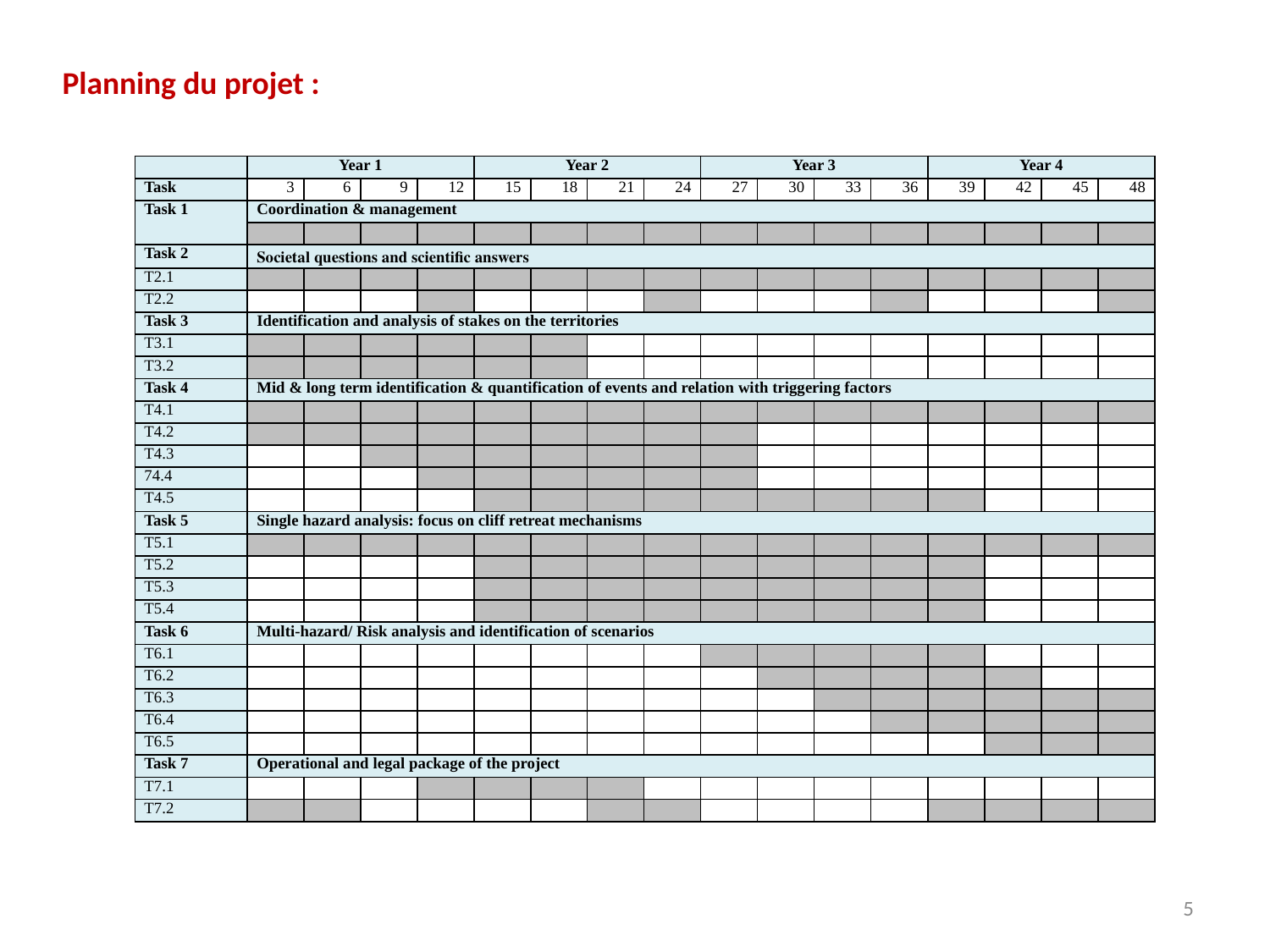

Planning du projet :
|  | Year 1 |  |  |  | Year 2 |  |  |  | Year 3 |  |  |  | Year 4 |  |  |  |
| --- | --- | --- | --- | --- | --- | --- | --- | --- | --- | --- | --- | --- | --- | --- | --- | --- |
| Task | 3 | 6 | 9 | 12 | 15 | 18 | 21 | 24 | 27 | 30 | 33 | 36 | 39 | 42 | 45 | 48 |
| Task 1 | Coordination & management |  |  |  |  |  |  |  |  |  |  |  |  |  |  |  |
|  |  |  |  |  |  |  |  |  |  |  |  |  |  |  |  |  |
| Task 2 | Societal questions and scientific answers |  |  |  |  |  |  |  |  |  |  |  |  |  |  |  |
| T2.1 |  |  |  |  |  |  |  |  |  |  |  |  |  |  |  |  |
| T2.2 |  |  |  |  |  |  |  |  |  |  |  |  |  |  |  |  |
| Task 3 | Identification and analysis of stakes on the territories |  |  |  |  |  |  |  |  |  |  |  |  |  |  |  |
| T3.1 |  |  |  |  |  |  |  |  |  |  |  |  |  |  |  |  |
| T3.2 |  |  |  |  |  |  |  |  |  |  |  |  |  |  |  |  |
| Task 4 | Mid & long term identification & quantification of events and relation with triggering factors |  |  |  |  |  |  |  |  |  |  |  |  |  |  |  |
| T4.1 |  |  |  |  |  |  |  |  |  |  |  |  |  |  |  |  |
| T4.2 |  |  |  |  |  |  |  |  |  |  |  |  |  |  |  |  |
| T4.3 |  |  |  |  |  |  |  |  |  |  |  |  |  |  |  |  |
| 74.4 |  |  |  |  |  |  |  |  |  |  |  |  |  |  |  |  |
| T4.5 |  |  |  |  |  |  |  |  |  |  |  |  |  |  |  |  |
| Task 5 | Single hazard analysis: focus on cliff retreat mechanisms |  |  |  |  |  |  |  |  |  |  |  |  |  |  |  |
| T5.1 |  |  |  |  |  |  |  |  |  |  |  |  |  |  |  |  |
| T5.2 |  |  |  |  |  |  |  |  |  |  |  |  |  |  |  |  |
| T5.3 |  |  |  |  |  |  |  |  |  |  |  |  |  |  |  |  |
| T5.4 |  |  |  |  |  |  |  |  |  |  |  |  |  |  |  |  |
| Task 6 | Multi-hazard/ Risk analysis and identification of scenarios |  |  |  |  |  |  |  |  |  |  |  |  |  |  |  |
| T6.1 |  |  |  |  |  |  |  |  |  |  |  |  |  |  |  |  |
| T6.2 |  |  |  |  |  |  |  |  |  |  |  |  |  |  |  |  |
| T6.3 |  |  |  |  |  |  |  |  |  |  |  |  |  |  |  |  |
| T6.4 |  |  |  |  |  |  |  |  |  |  |  |  |  |  |  |  |
| T6.5 |  |  |  |  |  |  |  |  |  |  |  |  |  |  |  |  |
| Task 7 | Operational and legal package of the project |  |  |  |  |  |  |  |  |  |  |  |  |  |  |  |
| T7.1 |  |  |  |  |  |  |  |  |  |  |  |  |  |  |  |  |
| T7.2 |  |  |  |  |  |  |  |  |  |  |  |  |  |  |  |  |
5